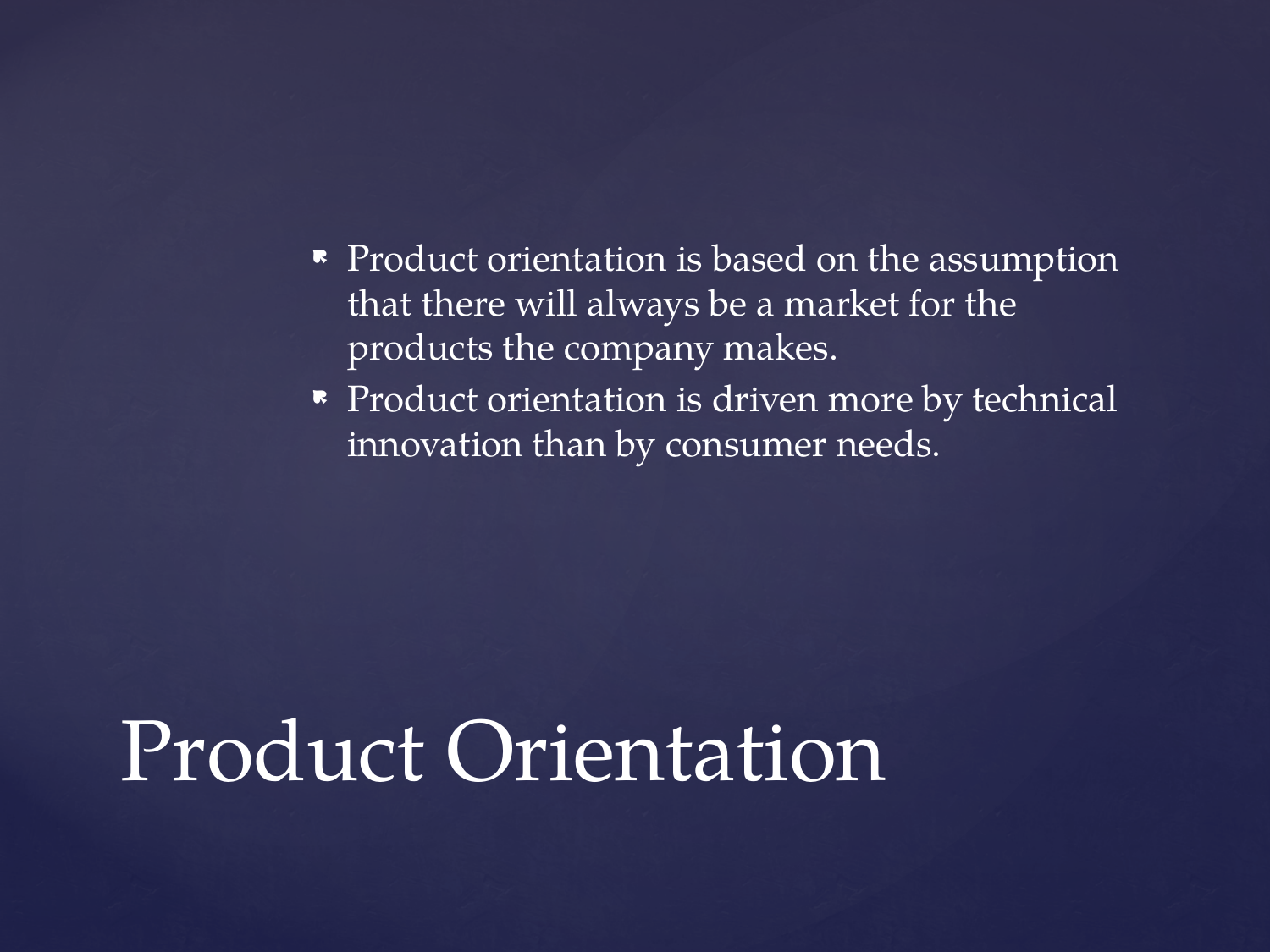

Product orientation is based on the assumption that there will always be a market for the products the company makes.
Product orientation is driven more by technical innovation than by consumer needs.
# Product Orientation